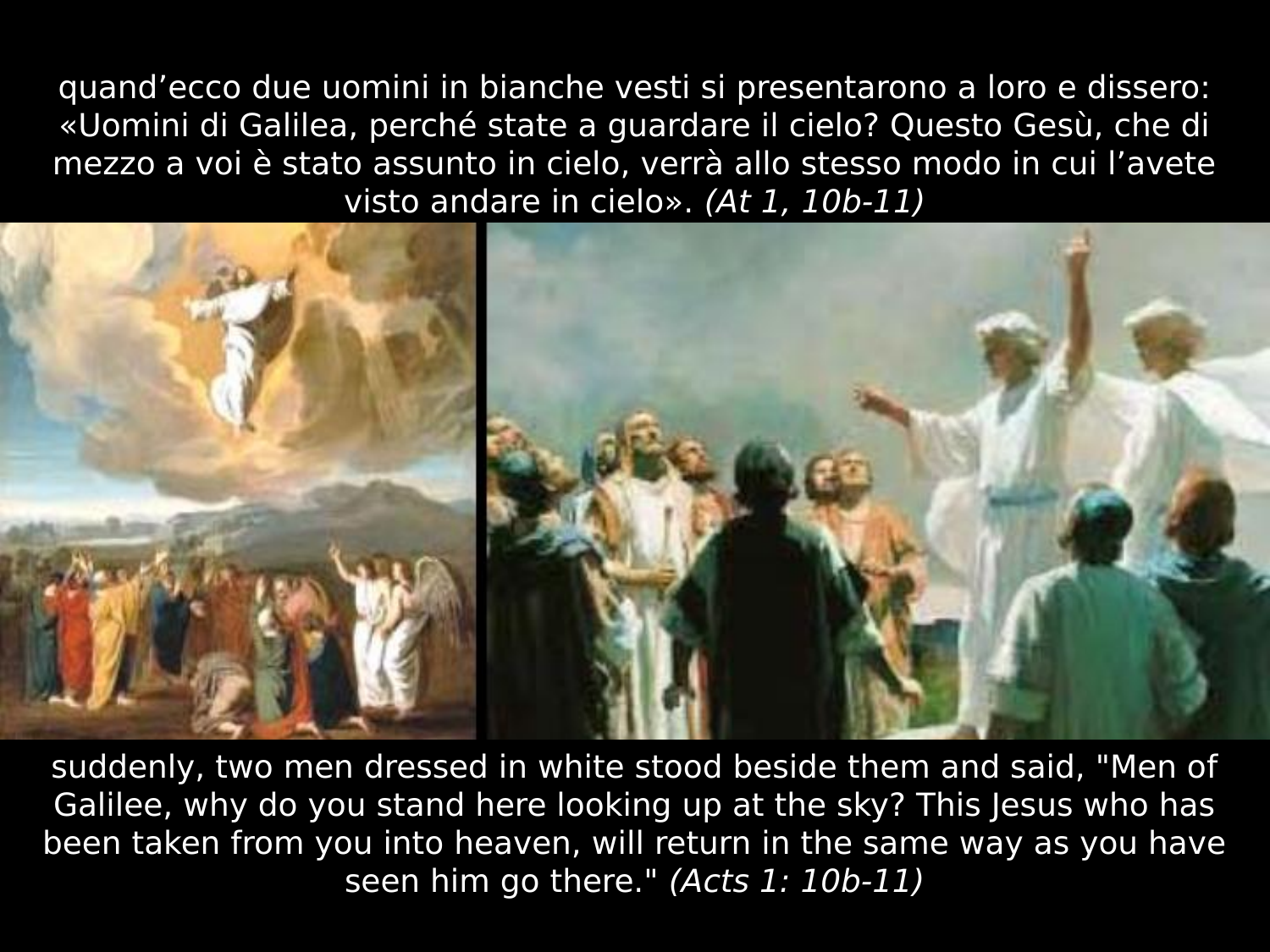

# quand’ecco due uomini in bianche vesti si presentarono a loro e dissero: «Uomini di Galilea, perché state a guardare il cielo? Questo Gesù, che di mezzo a voi è stato assunto in cielo, verrà allo stesso modo in cui l’avete visto andare in cielo». (At 1, 10b-11)
suddenly, two men dressed in white stood beside them and said, "Men of Galilee, why do you stand here looking up at the sky? This Jesus who has been taken from you into heaven, will return in the same way as you have seen him go there." (Acts 1: 10b-11)